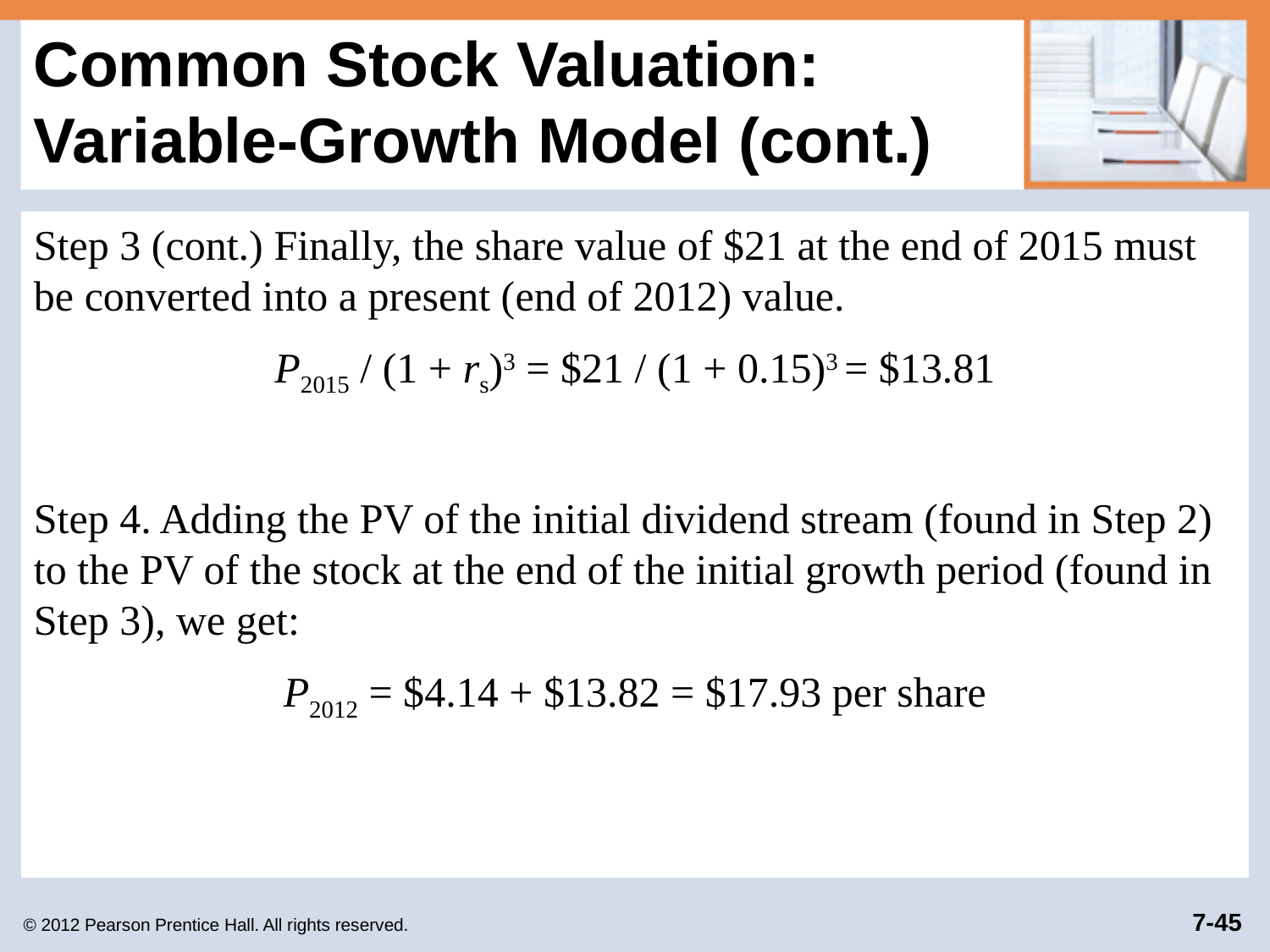

# Common Stock Valuation: Variable-Growth Model (cont.)
Step 3 (cont.) Finally, the share value of $21 at the end of 2015 must be converted into a present (end of 2012) value.
P2015 / (1 + rs)3 = $21 / (1 + 0.15)3 = $13.81

Step 4. Adding the PV of the initial dividend stream (found in Step 2) to the PV of the stock at the end of the initial growth period (found in Step 3), we get:
P2012 = $4.14 + $13.82 = $17.93 per share
© 2012 Pearson Prentice Hall. All rights reserved.
7-45